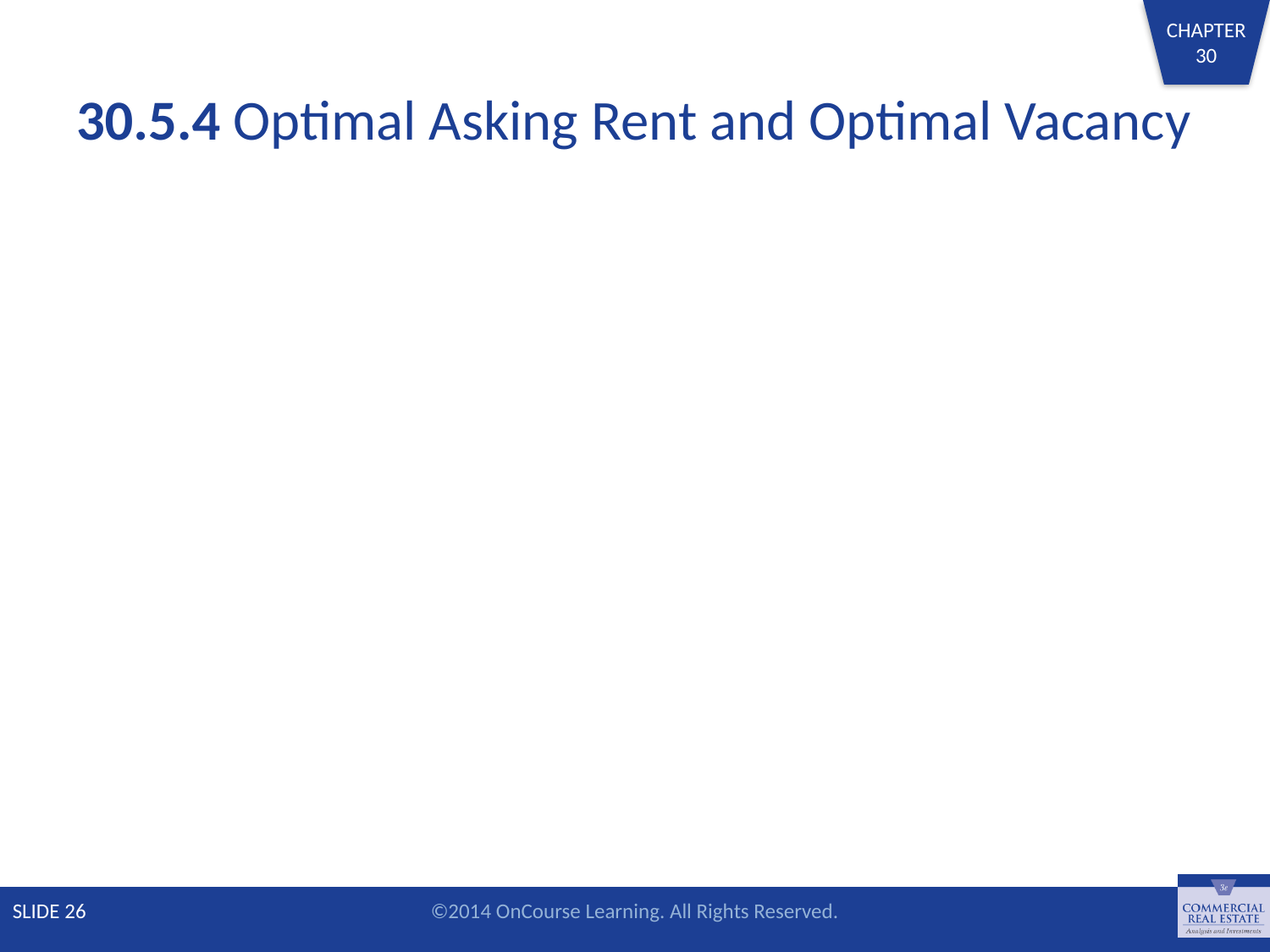

# 30.5.4 Optimal Asking Rent and Optimal Vacancy

SLIDE 26